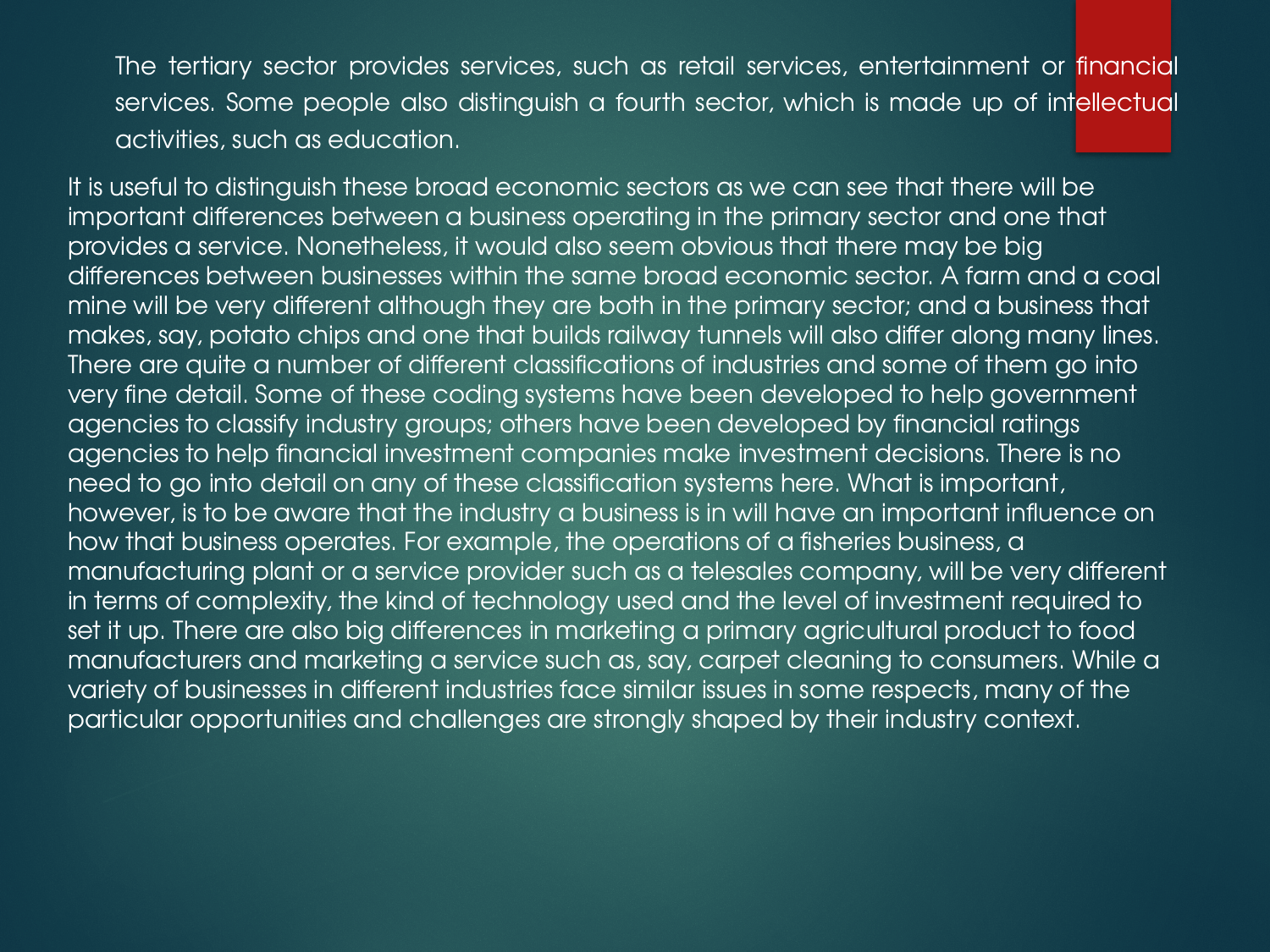

The tertiary sector provides services, such as retail services, entertainment or financial services. Some people also distinguish a fourth sector, which is made up of intellectual activities, such as education.
It is useful to distinguish these broad economic sectors as we can see that there will be important differences between a business operating in the primary sector and one that provides a service. Nonetheless, it would also seem obvious that there may be big differences between businesses within the same broad economic sector. A farm and a coal mine will be very different although they are both in the primary sector; and a business that makes, say, potato chips and one that builds railway tunnels will also differ along many lines. There are quite a number of different classifications of industries and some of them go into very fine detail. Some of these coding systems have been developed to help government agencies to classify industry groups; others have been developed by financial ratings agencies to help financial investment companies make investment decisions. There is no need to go into detail on any of these classification systems here. What is important, however, is to be aware that the industry a business is in will have an important influence on how that business operates. For example, the operations of a fisheries business, a manufacturing plant or a service provider such as a telesales company, will be very different in terms of complexity, the kind of technology used and the level of investment required to set it up. There are also big differences in marketing a primary agricultural product to food manufacturers and marketing a service such as, say, carpet cleaning to consumers. While a variety of businesses in different industries face similar issues in some respects, many of the particular opportunities and challenges are strongly shaped by their industry context.